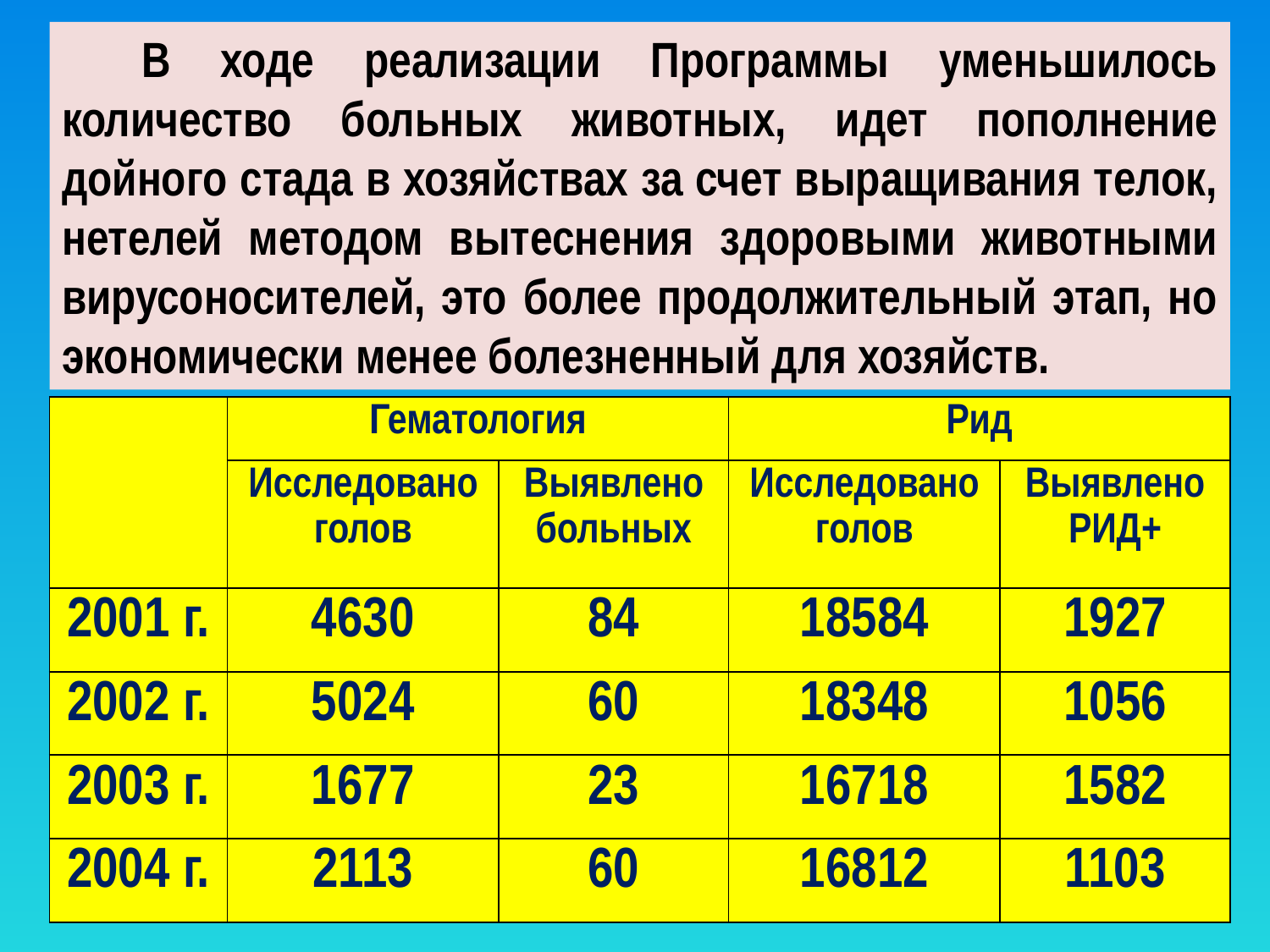

В ходе реализации Программы уменьшилось количество больных животных, идет пополнение дойного стада в хозяйствах за счет выращивания телок, нетелей методом вытеснения здоровыми животными вирусоносителей, это более продолжительный этап, но экономически менее болезненный для хозяйств.
|  | Гематология |  | Рид |  |
| --- | --- | --- | --- | --- |
|  | Исследовано голов | Выявлено больных | Исследовано голов | Выявлено РИД+ |
| 2001 г. | 4630 | 84 | 18584 | 1927 |
| 2002 г. | 5024 | 60 | 18348 | 1056 |
| 2003 г. | 1677 | 23 | 16718 | 1582 |
| 2004 г. | 2113 | 60 | 16812 | 1103 |